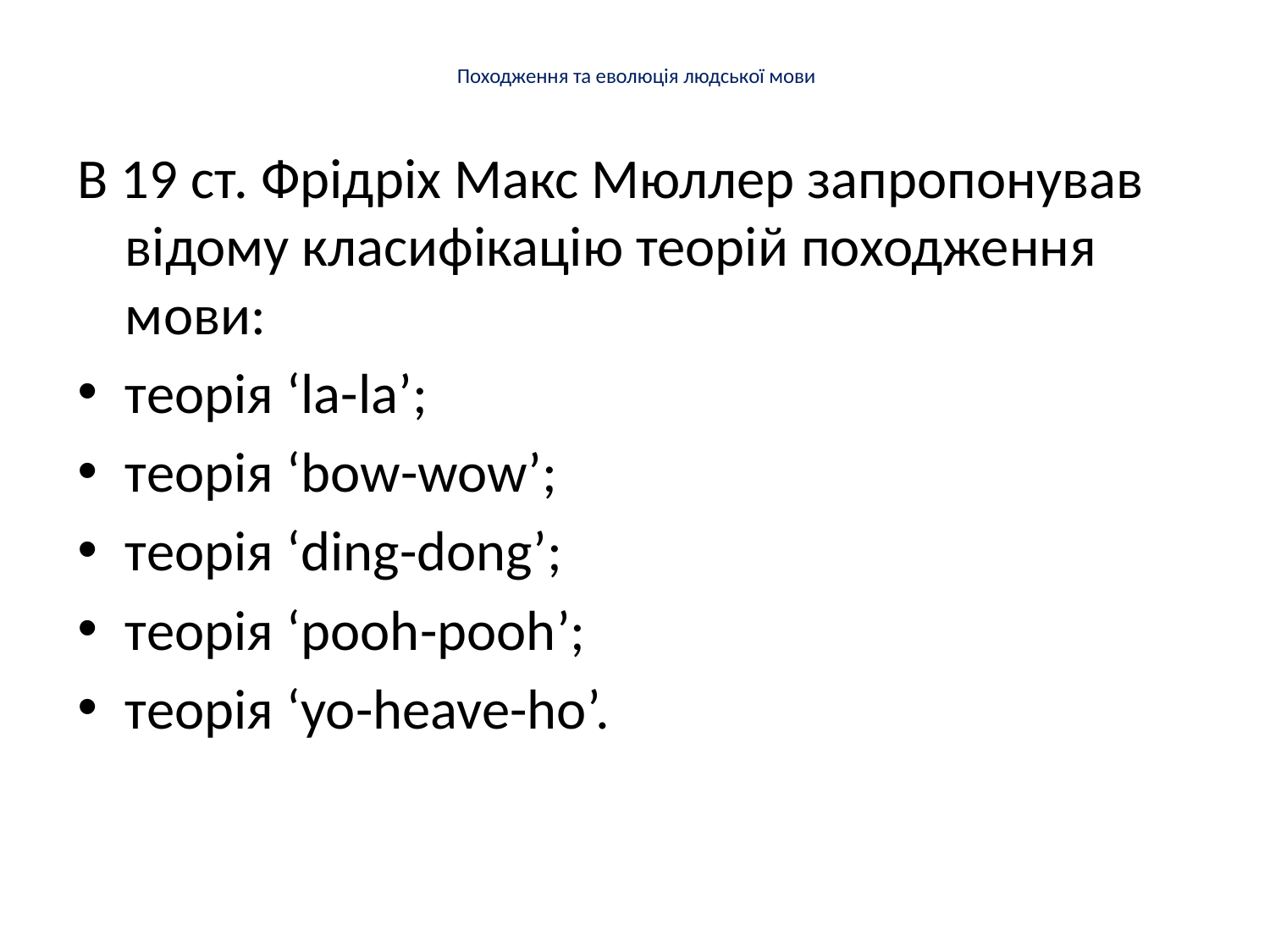

# Походження та еволюція людської мови
В 19 ст. Фрідріх Макс Мюллер запропонував відому класифікацію теорій походження мови:
теорія ‘la-la’;
теорія ‘bow-wow’;
теорія ‘ding-dong’;
теорія ‘pooh-pooh’;
теорія ‘yo-heave-ho’.